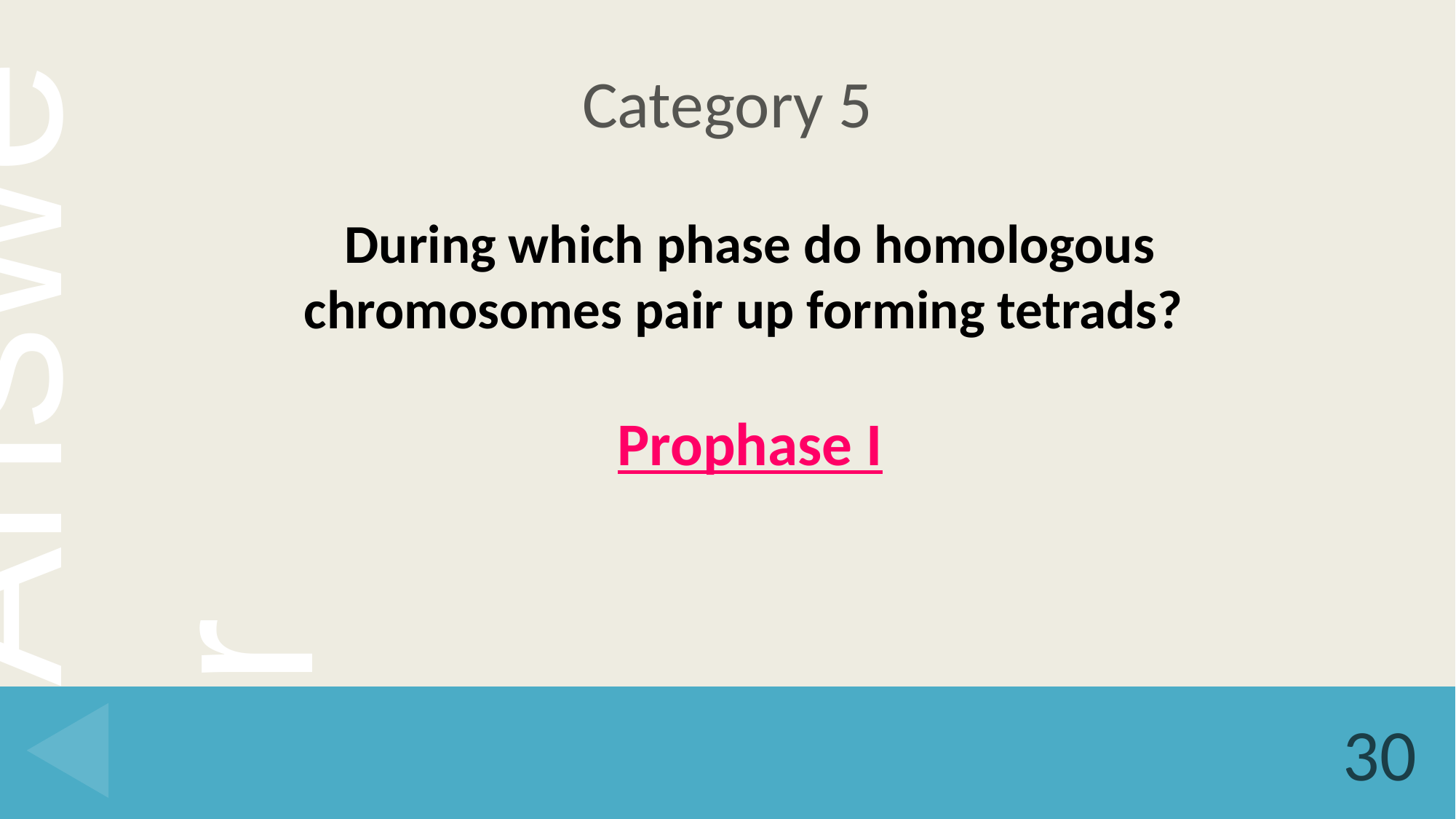

# Category 5
During which phase do homologous chromosomes pair up forming tetrads?

Prophase I
30